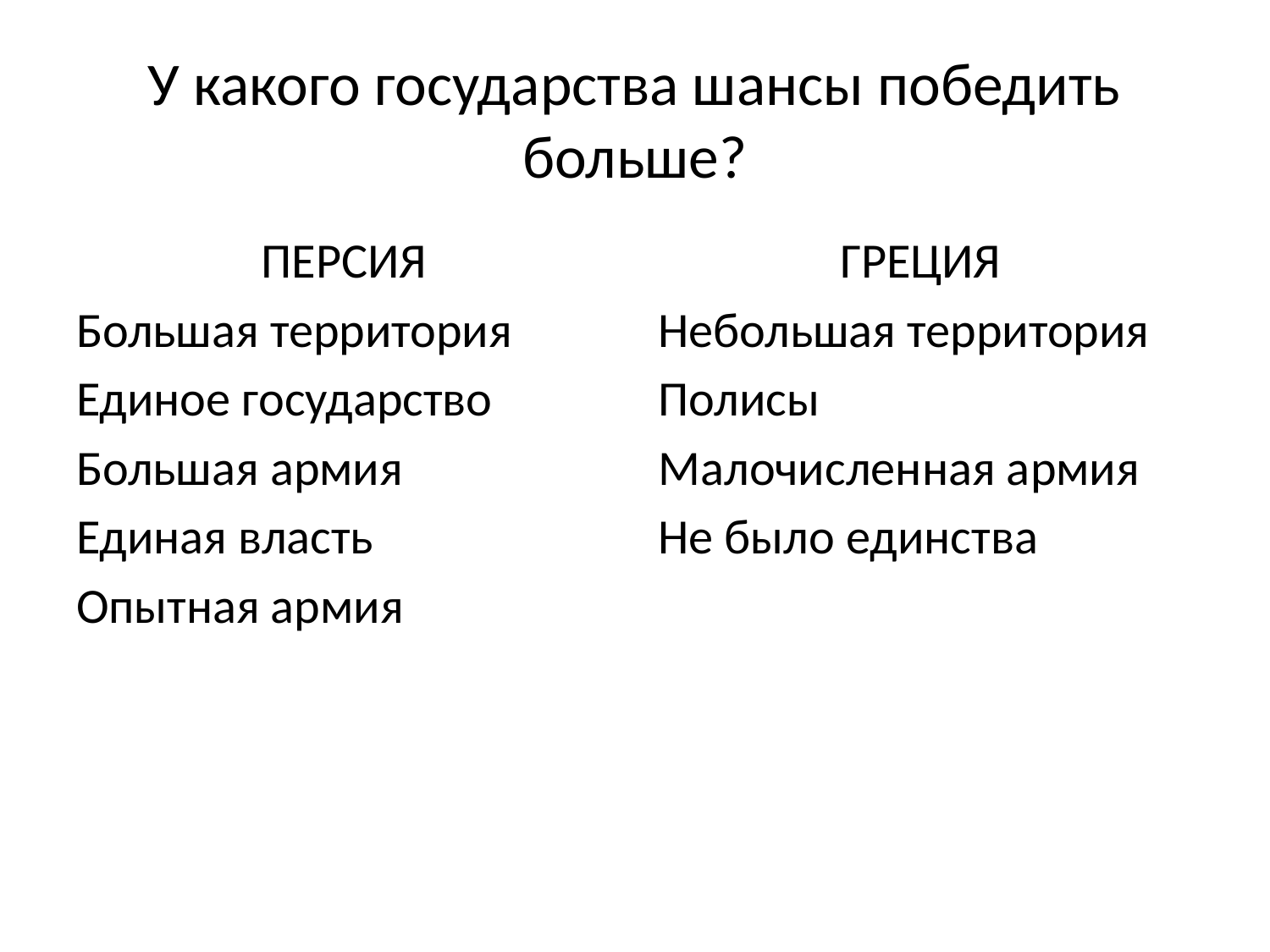

# У какого государства шансы победить больше?
ПЕРСИЯ
Большая территория
Единое государство
Большая армия
Единая власть
Опытная армия
ГРЕЦИЯ
Небольшая территория
Полисы
Малочисленная армия
Не было единства